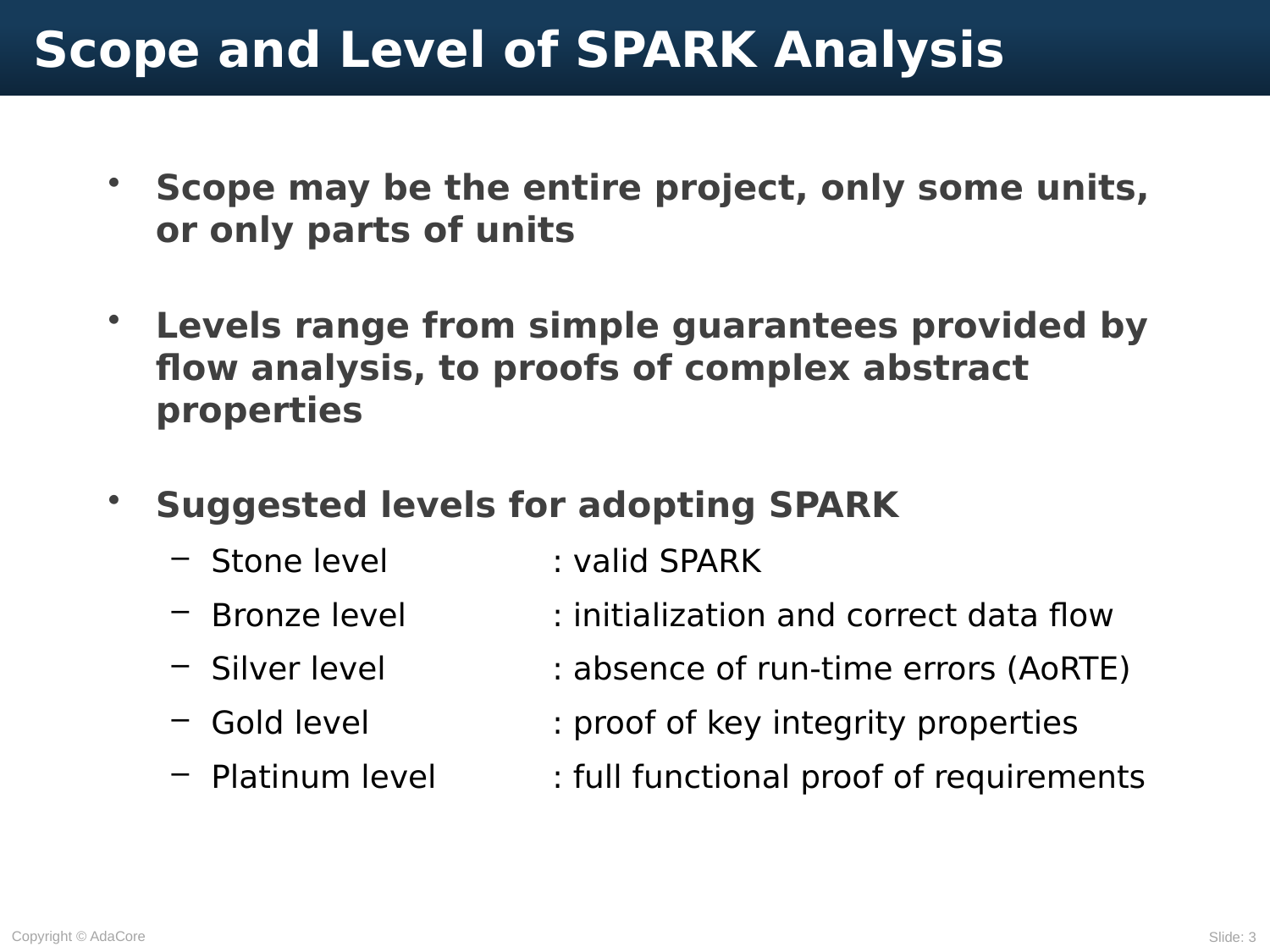

# Scope and Level of SPARK Analysis
Scope may be the entire project, only some units, or only parts of units
Levels range from simple guarantees provided by ﬂow analysis, to proofs of complex abstract properties
Suggested levels for adopting SPARK
Stone level 	: valid SPARK
Bronze level 	: initialization and correct data ﬂow
Silver level 	: absence of run-time errors (AoRTE)
Gold level 	: proof of key integrity properties
Platinum level 	: full functional proof of requirements